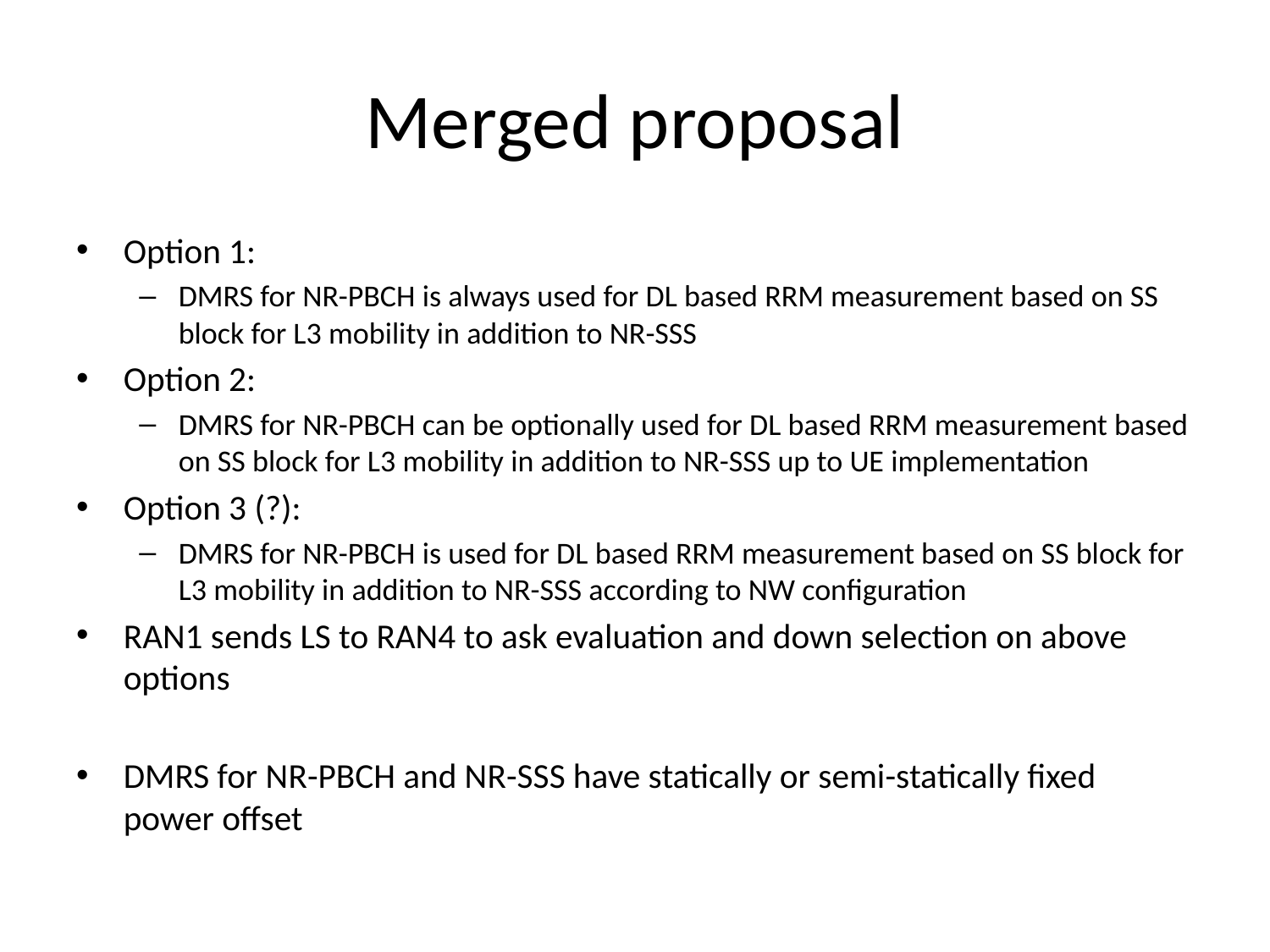

# Merged proposal
Option 1:
DMRS for NR-PBCH is always used for DL based RRM measurement based on SS block for L3 mobility in addition to NR-SSS
Option 2:
DMRS for NR-PBCH can be optionally used for DL based RRM measurement based on SS block for L3 mobility in addition to NR-SSS up to UE implementation
Option 3 (?):
DMRS for NR-PBCH is used for DL based RRM measurement based on SS block for L3 mobility in addition to NR-SSS according to NW configuration
RAN1 sends LS to RAN4 to ask evaluation and down selection on above options

DMRS for NR-PBCH and NR-SSS have statically or semi-statically fixed power offset